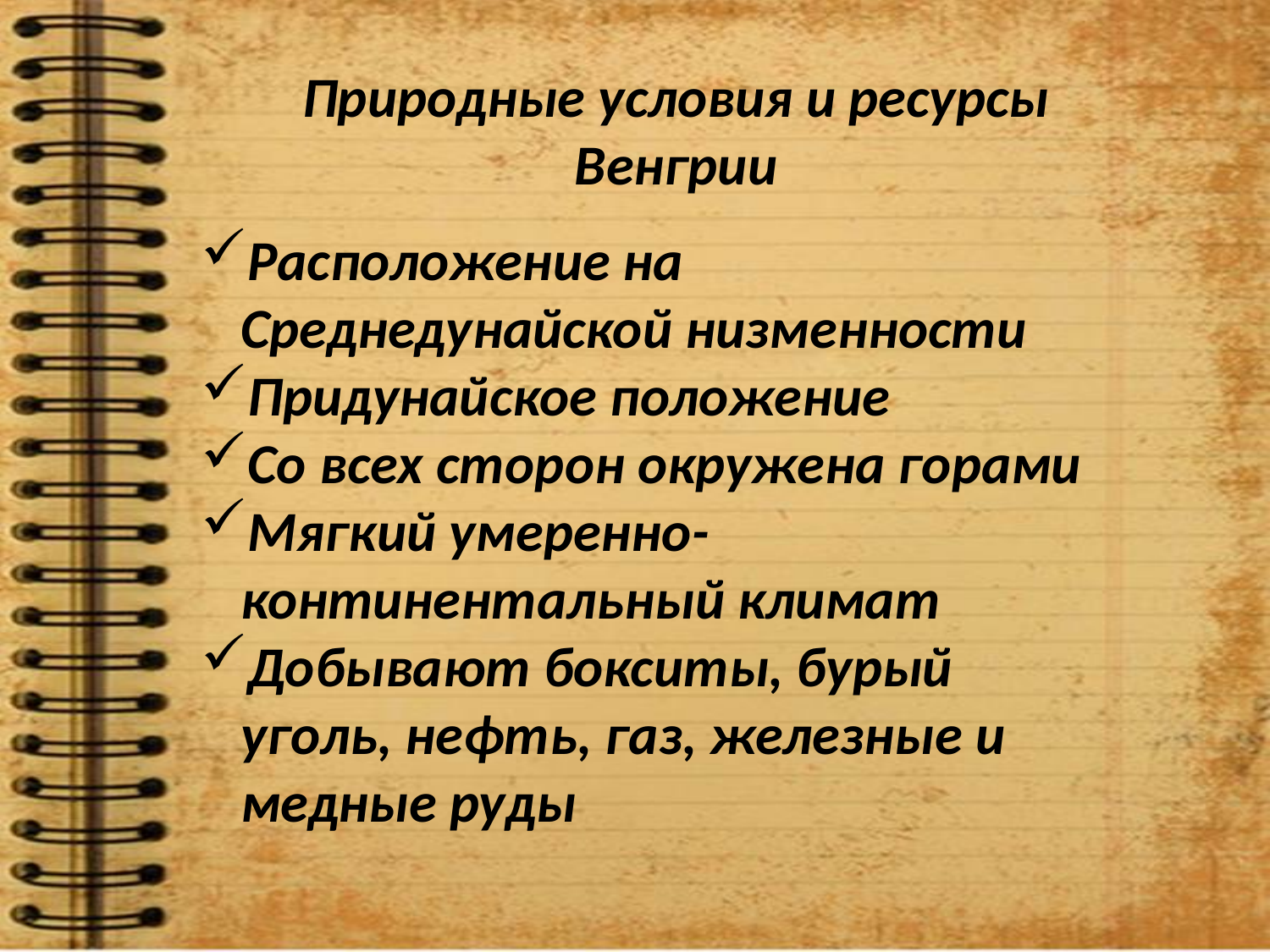

Природные условия и ресурсы Венгрии
Расположение на Среднедунайской низменности
Придунайское положение
Со всех сторон окружена горами
Мягкий умеренно- континентальный климат
Добывают бокситы, бурый уголь, нефть, газ, железные и медные руды